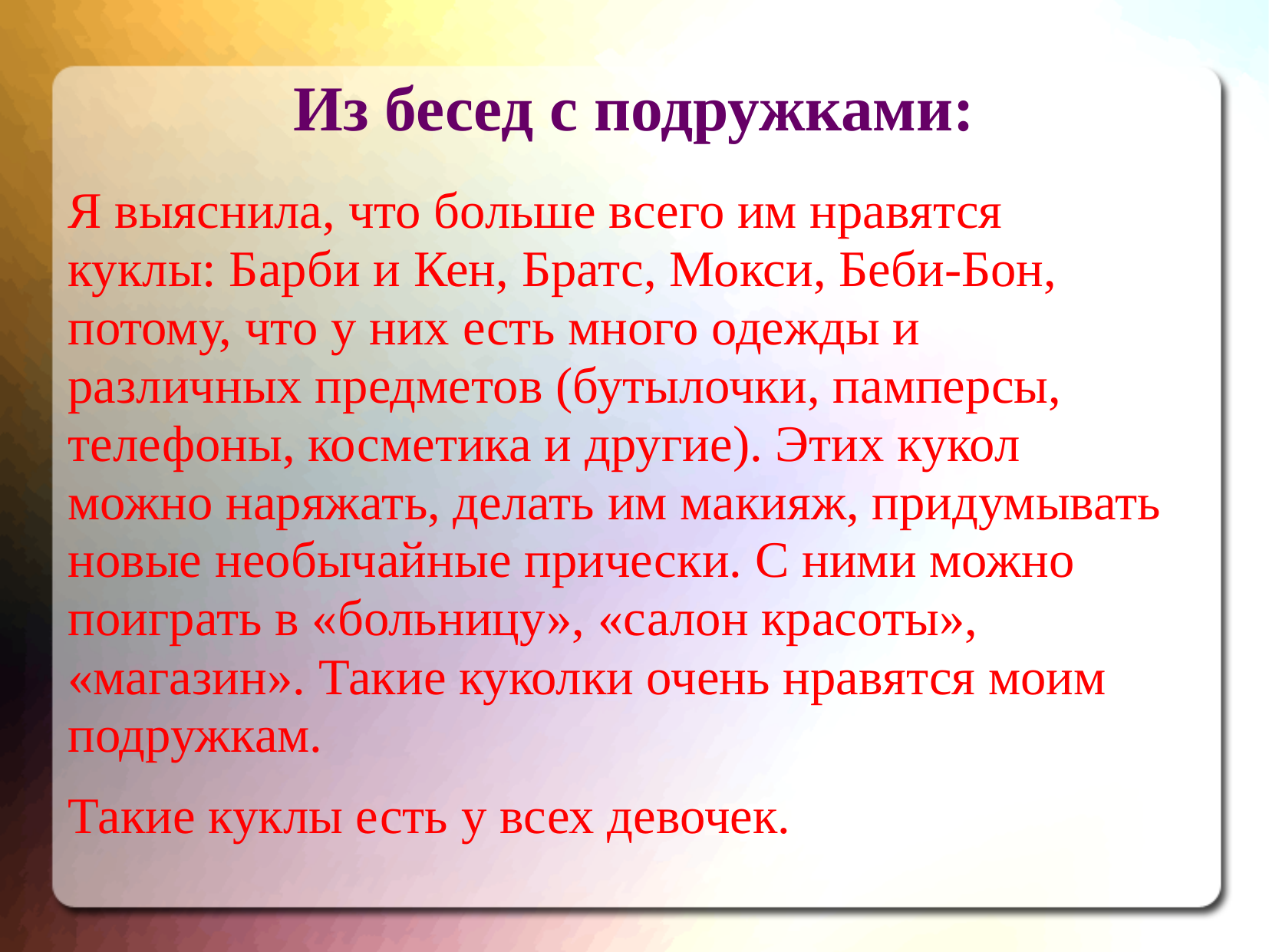

# Из бесед с подружками:
Я выяснила, что больше всего им нравятся куклы: Барби и Кен, Братс, Мокси, Беби-Бон, потому, что у них есть много одежды и различных предметов (бутылочки, памперсы, телефоны, косметика и другие). Этих кукол можно наряжать, делать им макияж, придумывать новые необычайные прически. С ними можно поиграть в «больницу», «салон красоты», «магазин». Такие куколки очень нравятся моим подружкам.
Такие куклы есть у всех девочек.